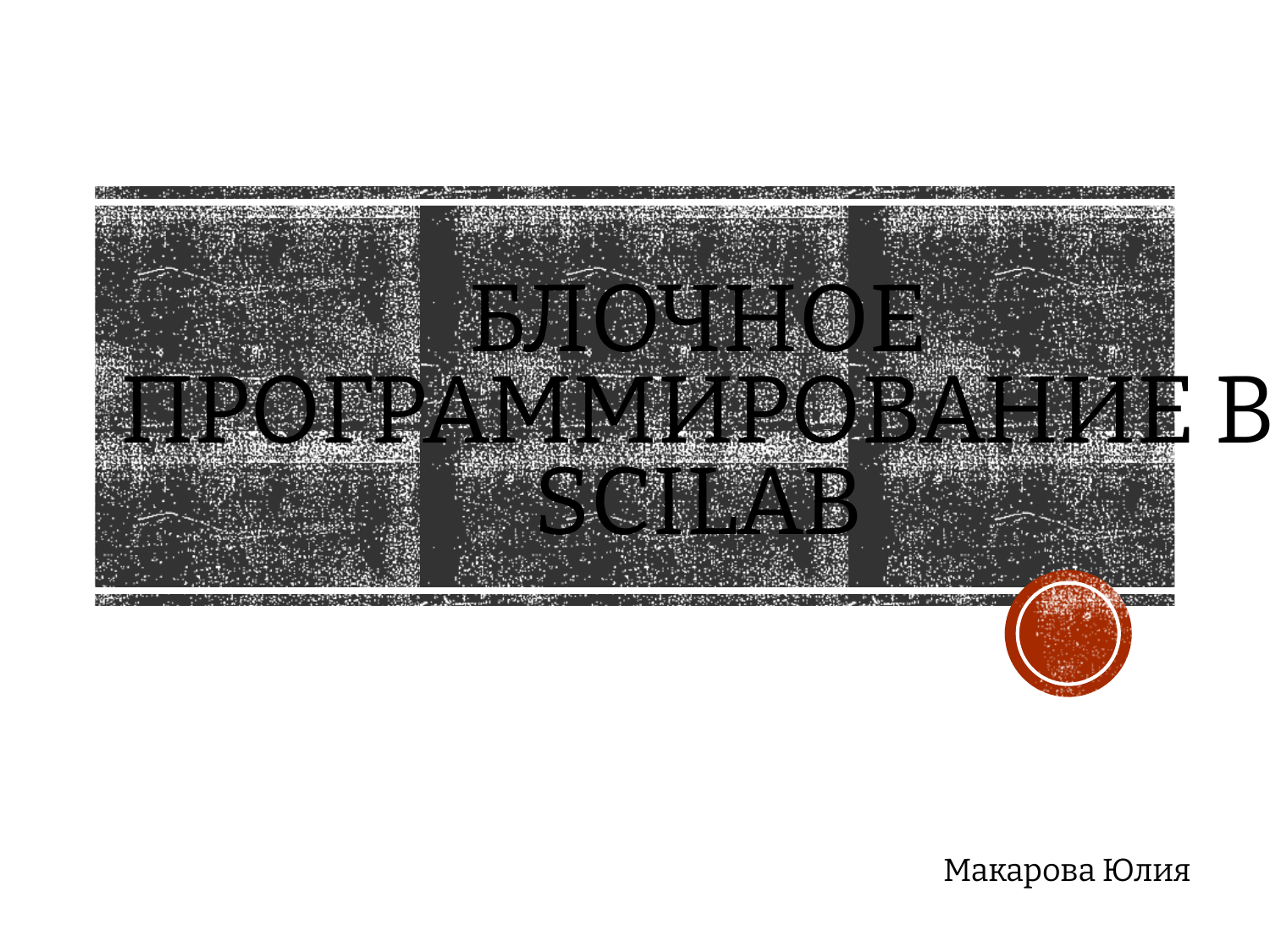

# БЛОЧНОЕ ПРОГРАММИРОВАНИЕ В SCILAB
Макарова Юлия